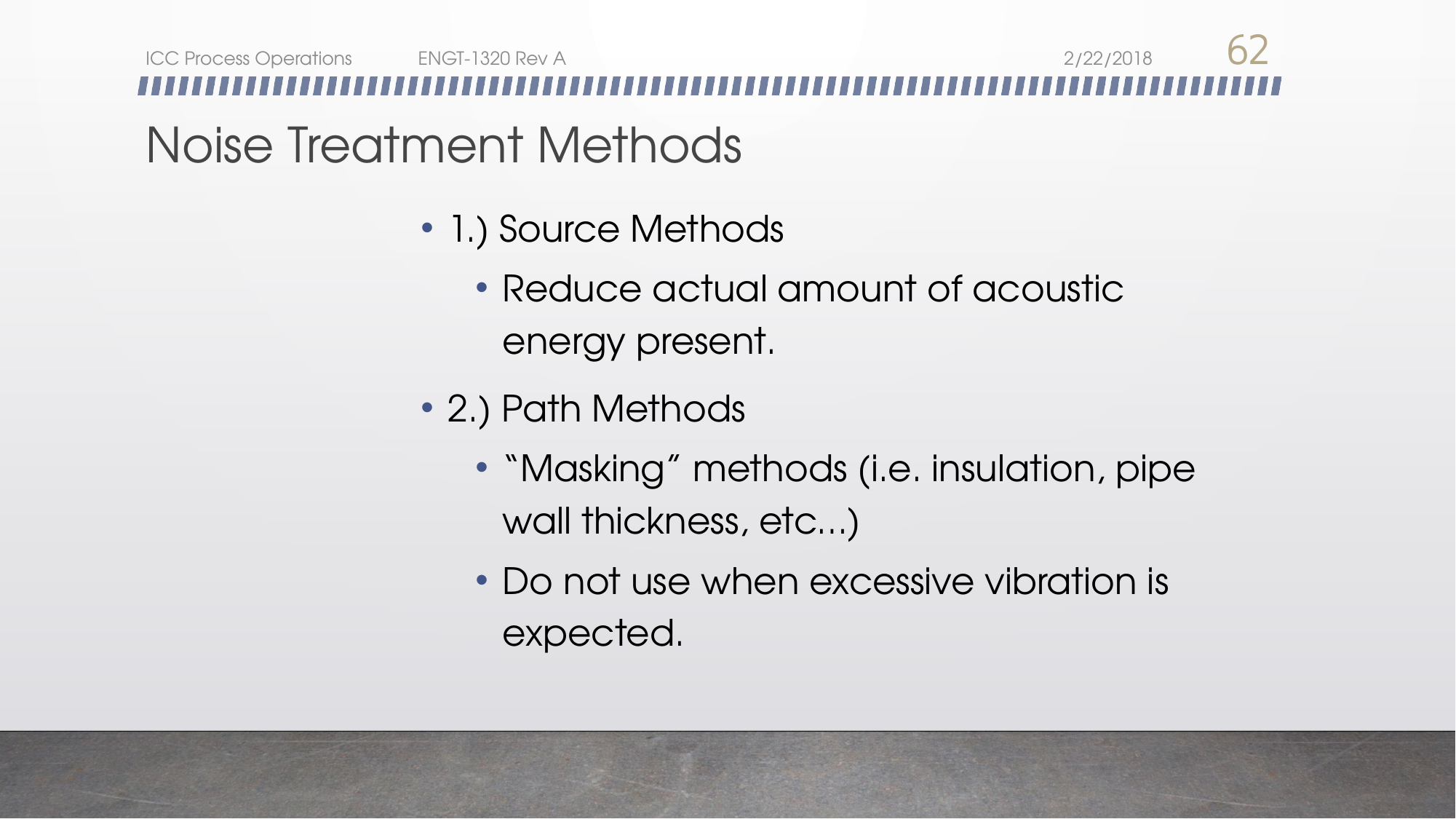

62
ICC Process Operations             ENGT-1320 Rev A
2/22/2018
# Noise Treatment Methods
1.) Source Methods
Reduce actual amount of acoustic energy present.
2.) Path Methods
“Masking” methods (i.e. insulation, pipe wall thickness, etc…)
Do not use when excessive vibration is expected.